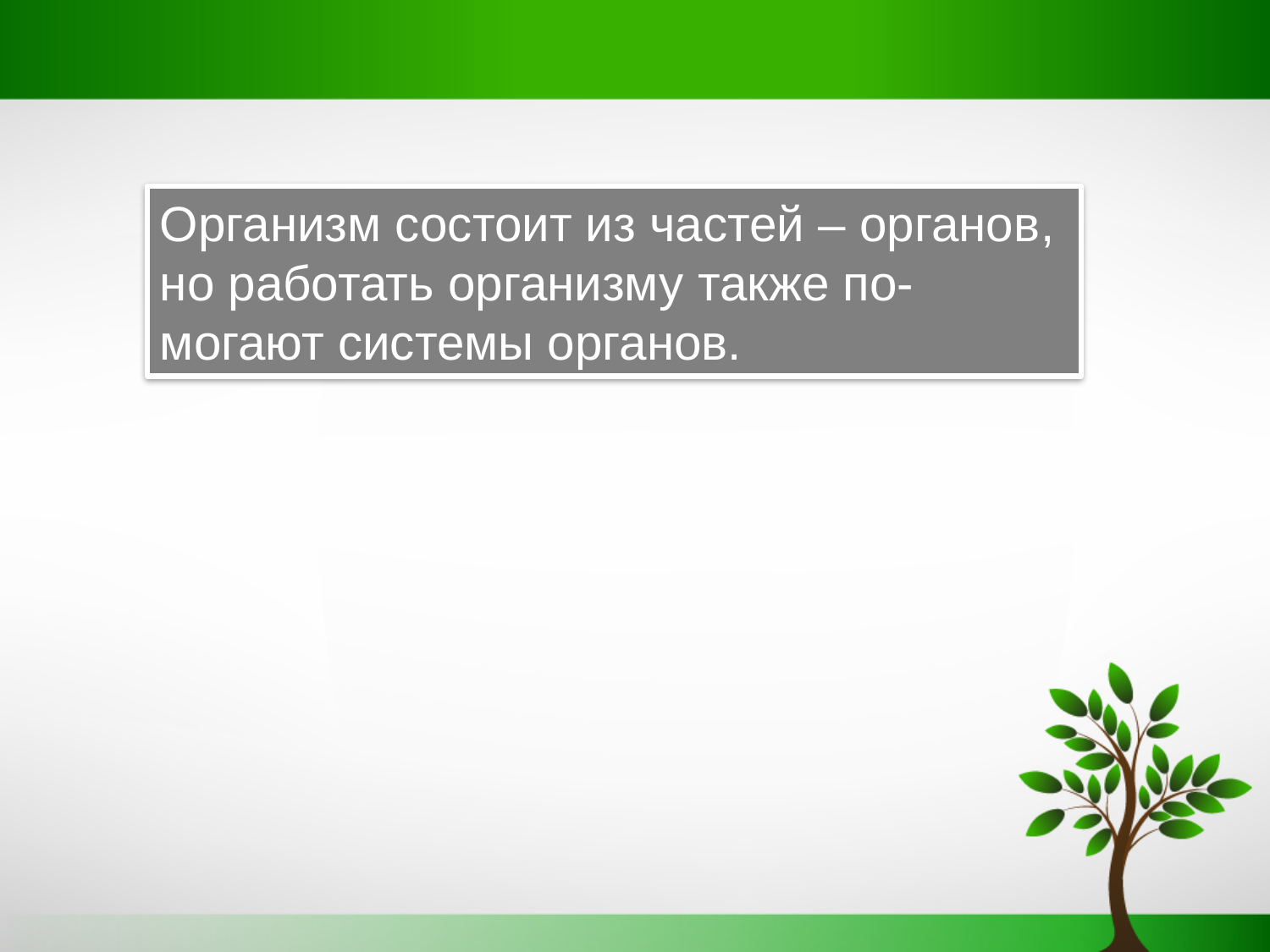

Организм состоит из частей – органов,
но работать организму также по-
могают системы органов.